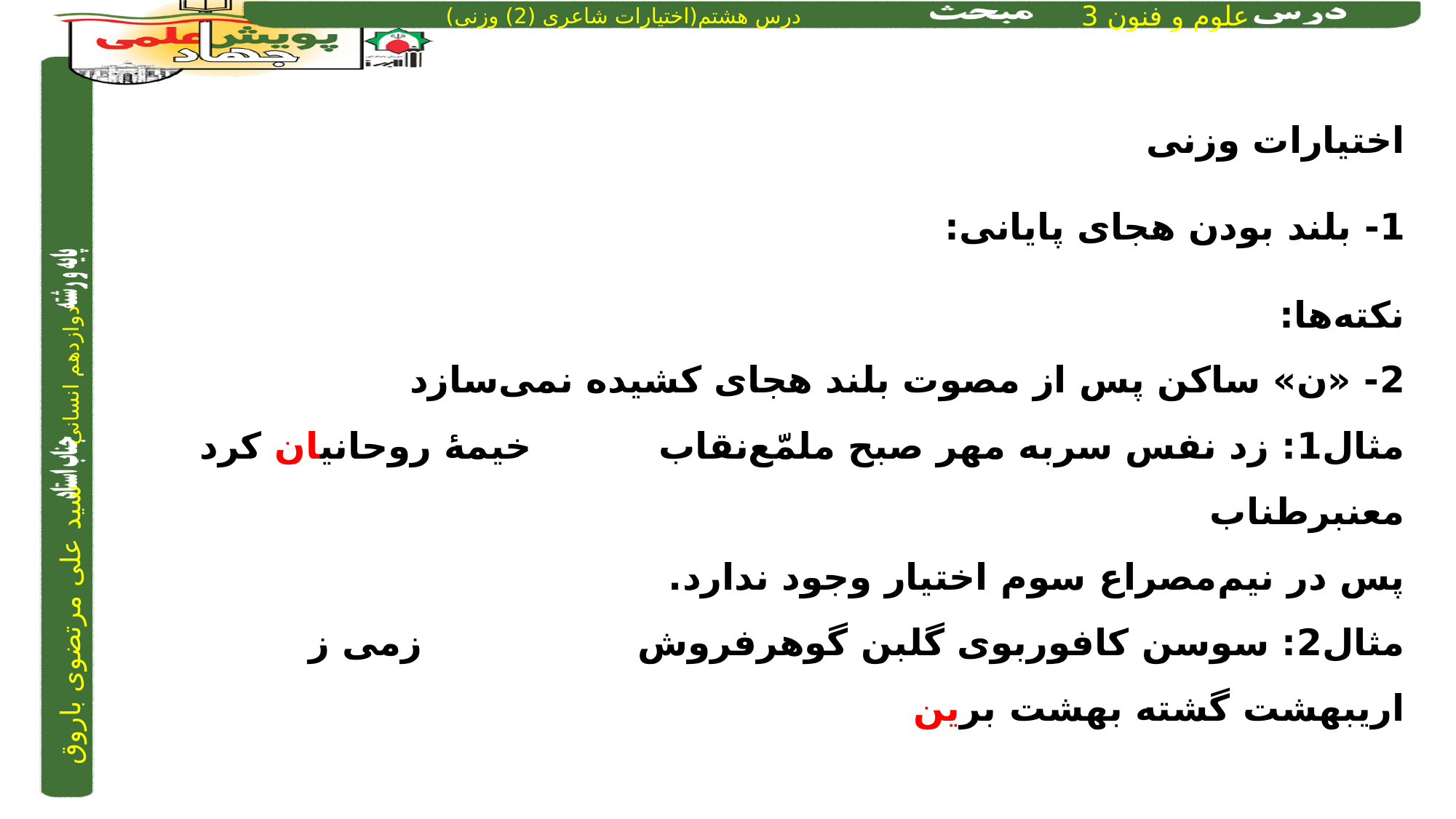

اختیارات وزنی
1- بلند بودن هجای پایانی:
نکته‌ها:
2- «ن» ساکن پس از مصوت بلند هجای کشیده نمی‌سازد
مثال1: زد نفس سربه مهر صبح ملمّع‌نقاب			خیمۀ روحانیان کرد معنبرطناب
پس در نیم‌مصراع سوم اختیار وجود ندارد.
مثال2: سوسن کافوربوی گلبن گوهرفروش			زمی ز اریبهشت گشته بهشت برین